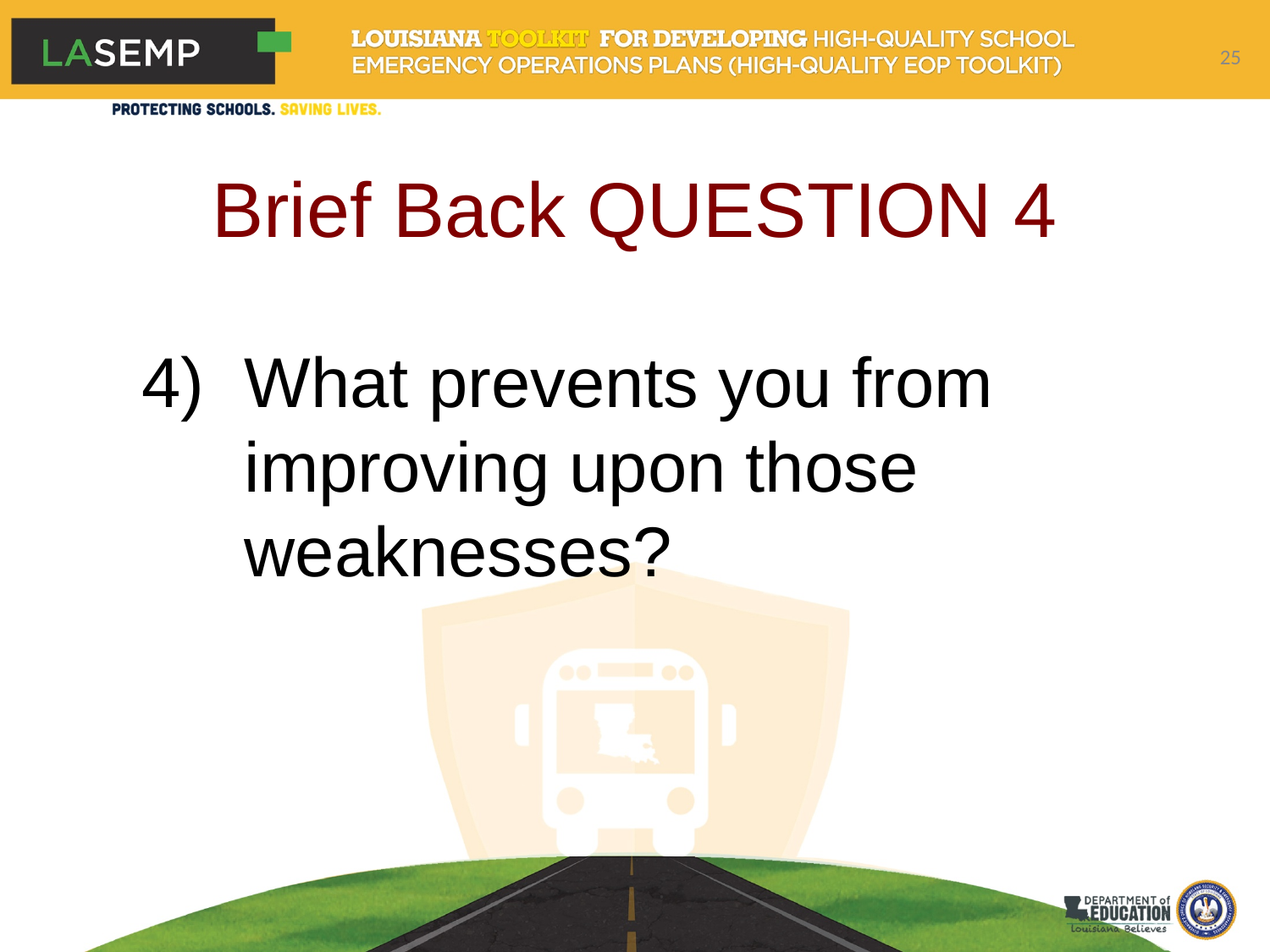

25
# Brief Back QUESTION 4
What prevents you from improving upon those weaknesses?